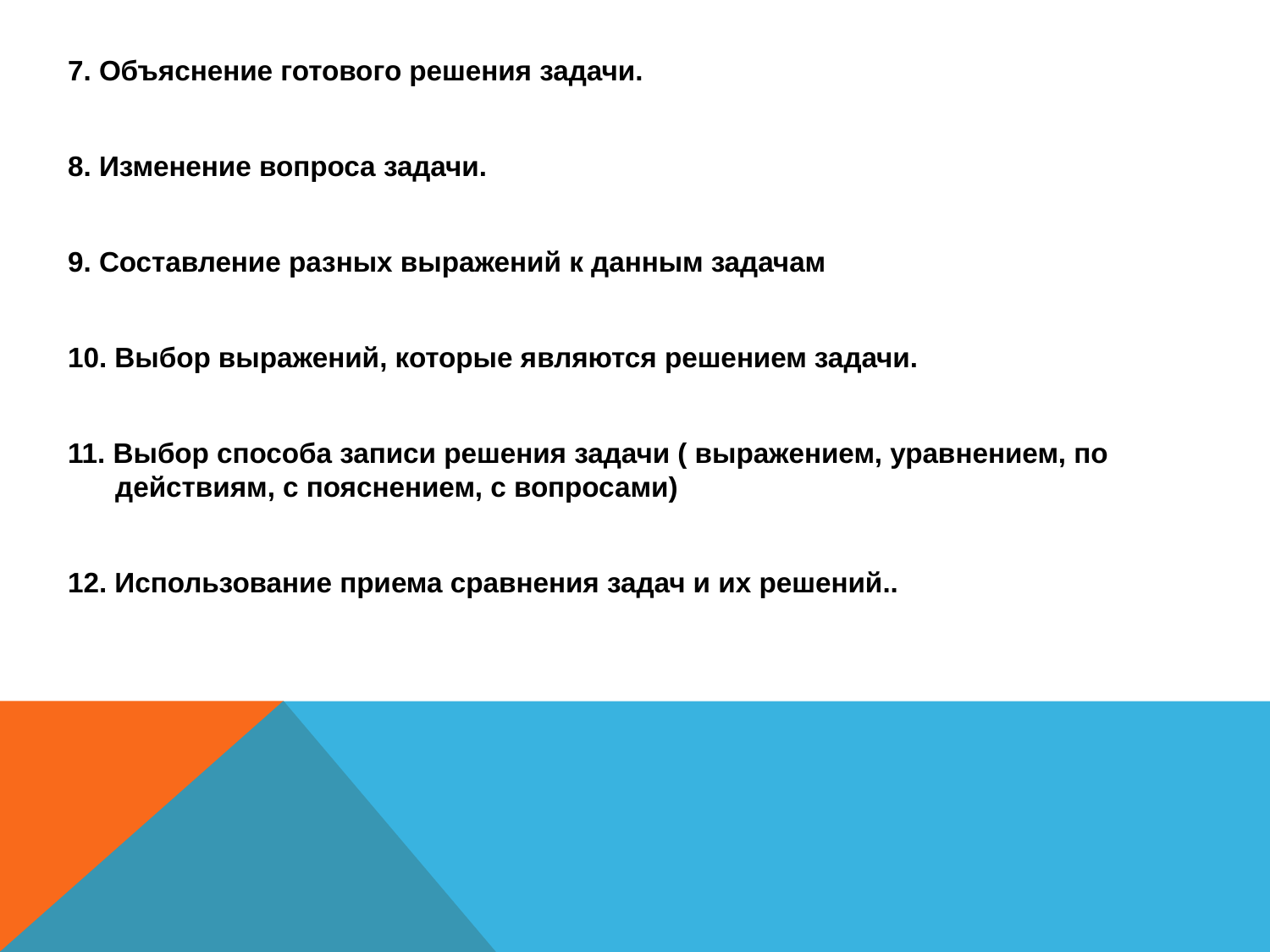

7. Объяснение готового решения задачи.

8. Изменение вопроса задачи.

9. Составление разных выражений к данным задачам

10. Выбор выражений, которые являются решением задачи.

11. Выбор способа записи решения задачи ( выражением, уравнением, по действиям, с пояснением, с вопросами)

12. Использование приема сравнения задач и их решений..

#